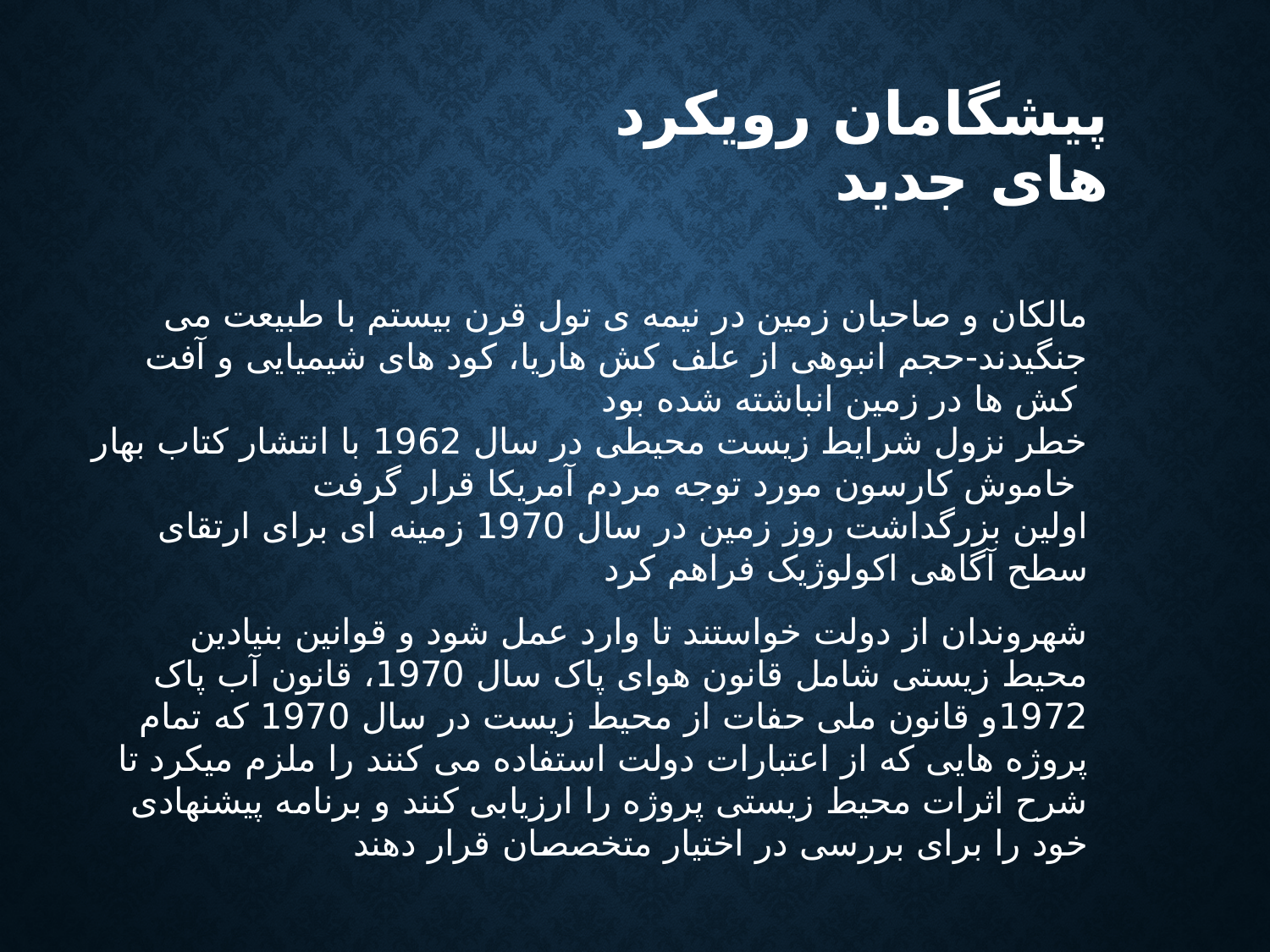

# پیشگامان رویکرد های جدید
مالکان و صاحبان زمین در نیمه ی تول قرن بیستم با طبیعت می جنگیدند-حجم انبوهی از علف کش هاريا، کود های شیمیایی و آفت کش ها در زمین انباشته شده بود
خطر نزول شرایط زیست محیطی در سال 1962 با انتشار کتاب بهار خاموش کارسون مورد توجه مردم آمریکا قرار گرفت
اولین بزرگداشت روز زمین در سال 1970 زمینه ای برای ارتقای سطح آگاهی اکولوژیک فراهم کرد
شهروندان از دولت خواستند تا وارد عمل شود و قوانین بنیادین محیط زیستی شامل قانون هوای پاک سال 1970، قانون آب پاک 1972و قانون ملی حفات از محیط زیست در سال 1970 که تمام پروژه هایی که از اعتبارات دولت استفاده می کنند را ملزم میکرد تا شرح اثرات محیط زیستی پروژه را ارزیابی کنند و برنامه پیشنهادی خود را برای بررسی در اختیار متخصصان قرار دهند